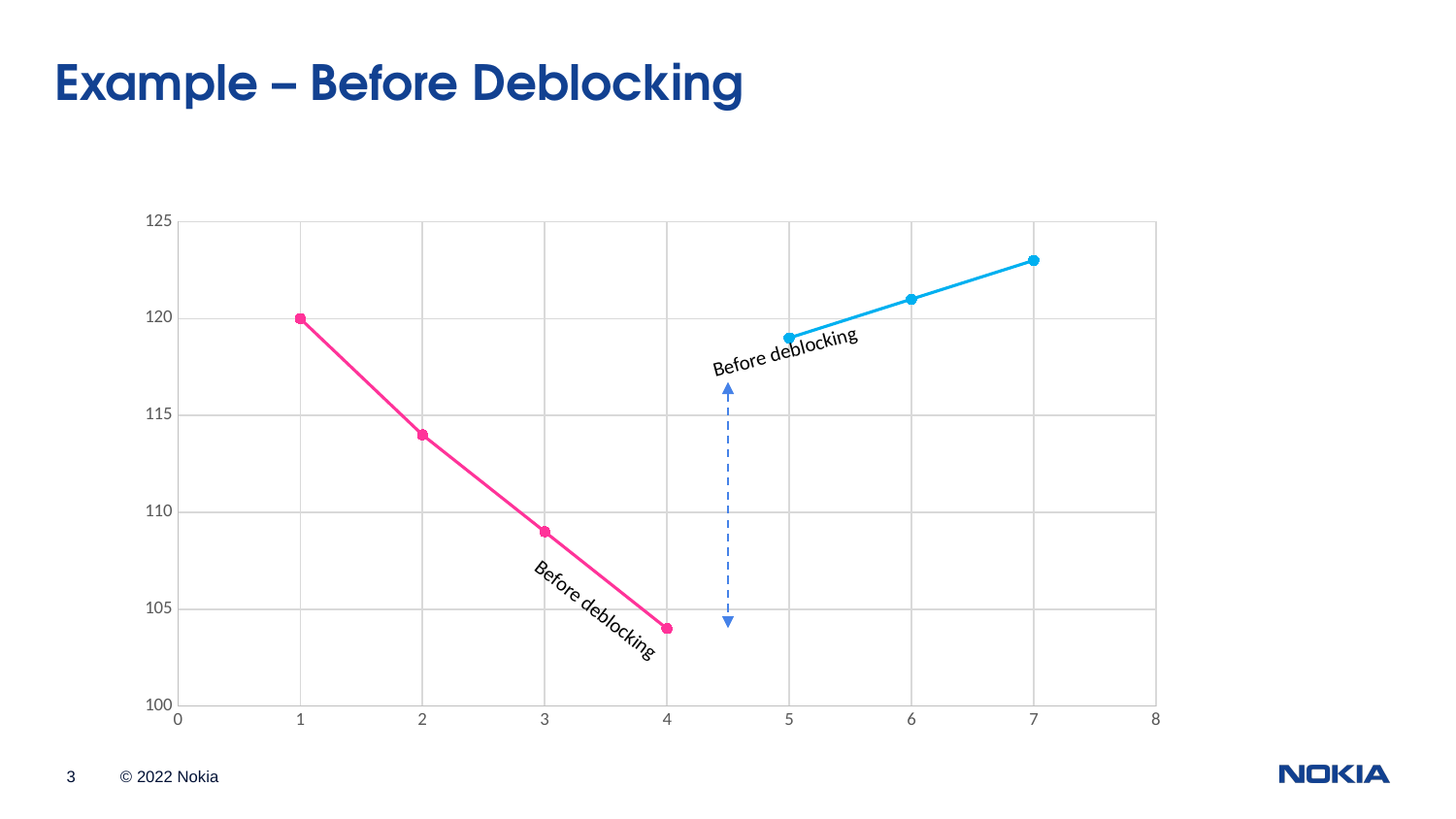

Example – Before Deblocking

### Chart:

| Category |  |  |
|---|---|---|
Before deblocking
Before deblocking